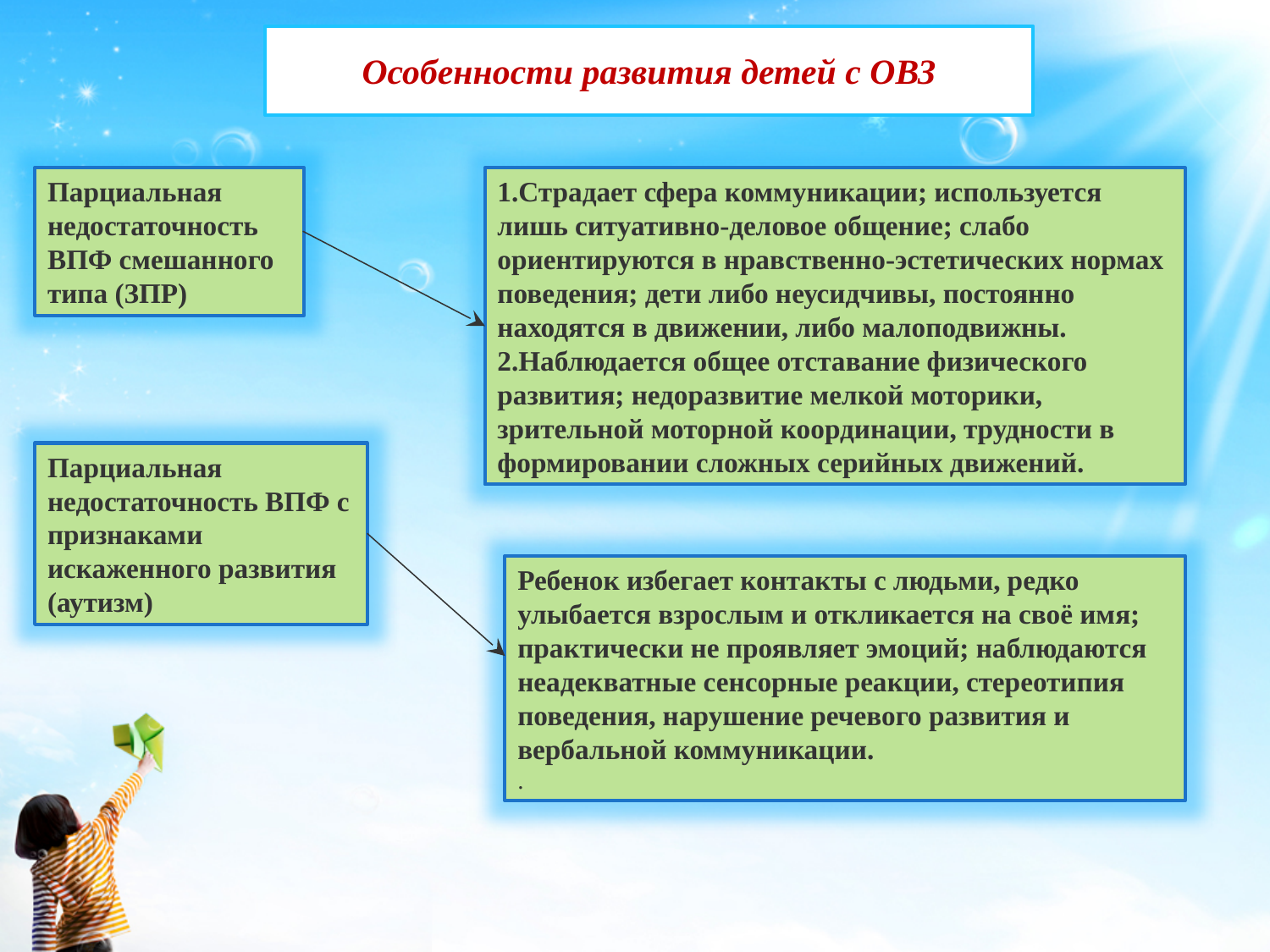

# Особенности развития детей с ОВЗ
Парциальная недостаточность ВПФ смешанного типа (ЗПР)
1.Страдает сфера коммуникации; используется лишь ситуативно-деловое общение; слабо ориентируются в нравственно-эстетических нормах поведения; дети либо неусидчивы, постоянно находятся в движении, либо малоподвижны.
2.Наблюдается общее отставание физического развития; недоразвитие мелкой моторики, зрительной моторной координации, трудности в формировании сложных серийных движений.
Парциальная недостаточность ВПФ с признаками искаженного развития (аутизм)
Ребенок избегает контакты с людьми, редко улыбается взрослым и откликается на своё имя; практически не проявляет эмоций; наблюдаются неадекватные сенсорные реакции, стереотипия поведения, нарушение речевого развития и вербальной коммуникации.
.